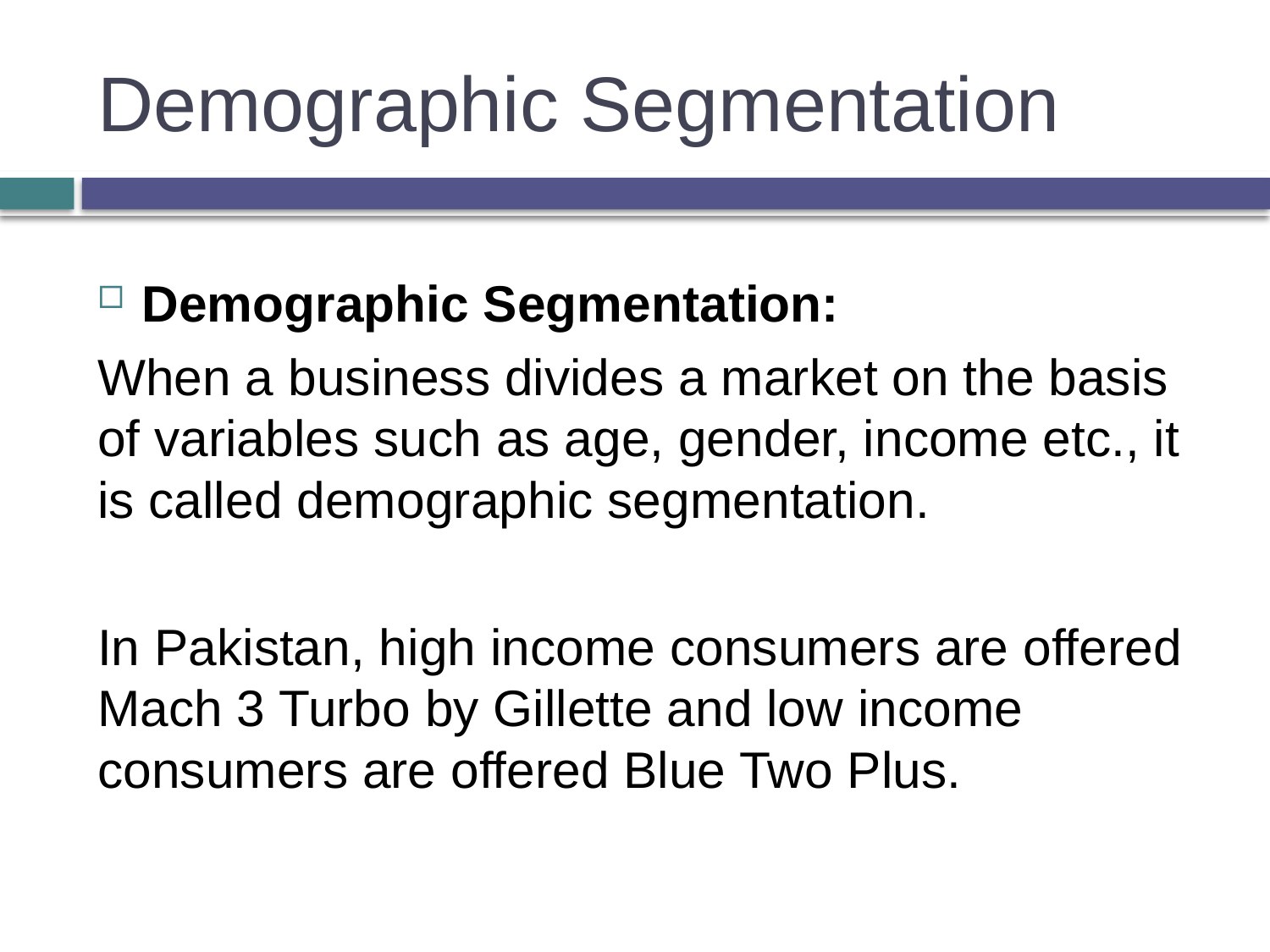

# Demographic Segmentation
Demographic Segmentation:
When a business divides a market on the basis of variables such as age, gender, income etc., it is called demographic segmentation.

In Pakistan, high income consumers are offered Mach 3 Turbo by Gillette and low income consumers are offered Blue Two Plus.